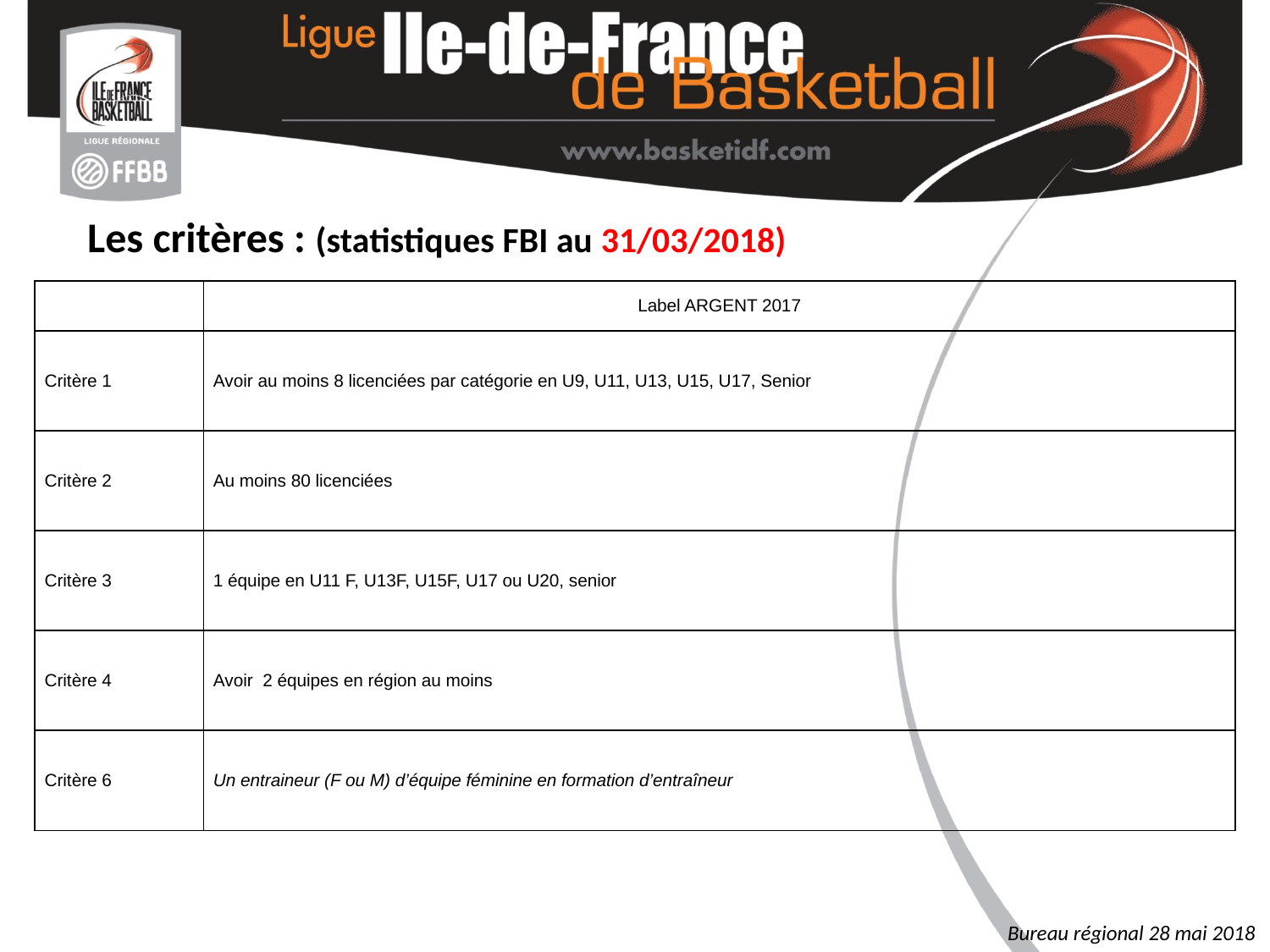

Les critères : (statistiques FBI au 31/03/2018)
|  | Label ARGENT 2017 |
| --- | --- |
| Critère 1 | Avoir au moins 8 licenciées par catégorie en U9, U11, U13, U15, U17, Senior |
| Critère 2 | Au moins 80 licenciées |
| Critère 3 | 1 équipe en U11 F, U13F, U15F, U17 ou U20, senior |
| Critère 4 | Avoir 2 équipes en région au moins |
| Critère 6 | Un entraineur (F ou M) d’équipe féminine en formation d’entraîneur |
Bureau régional 28 mai 2018